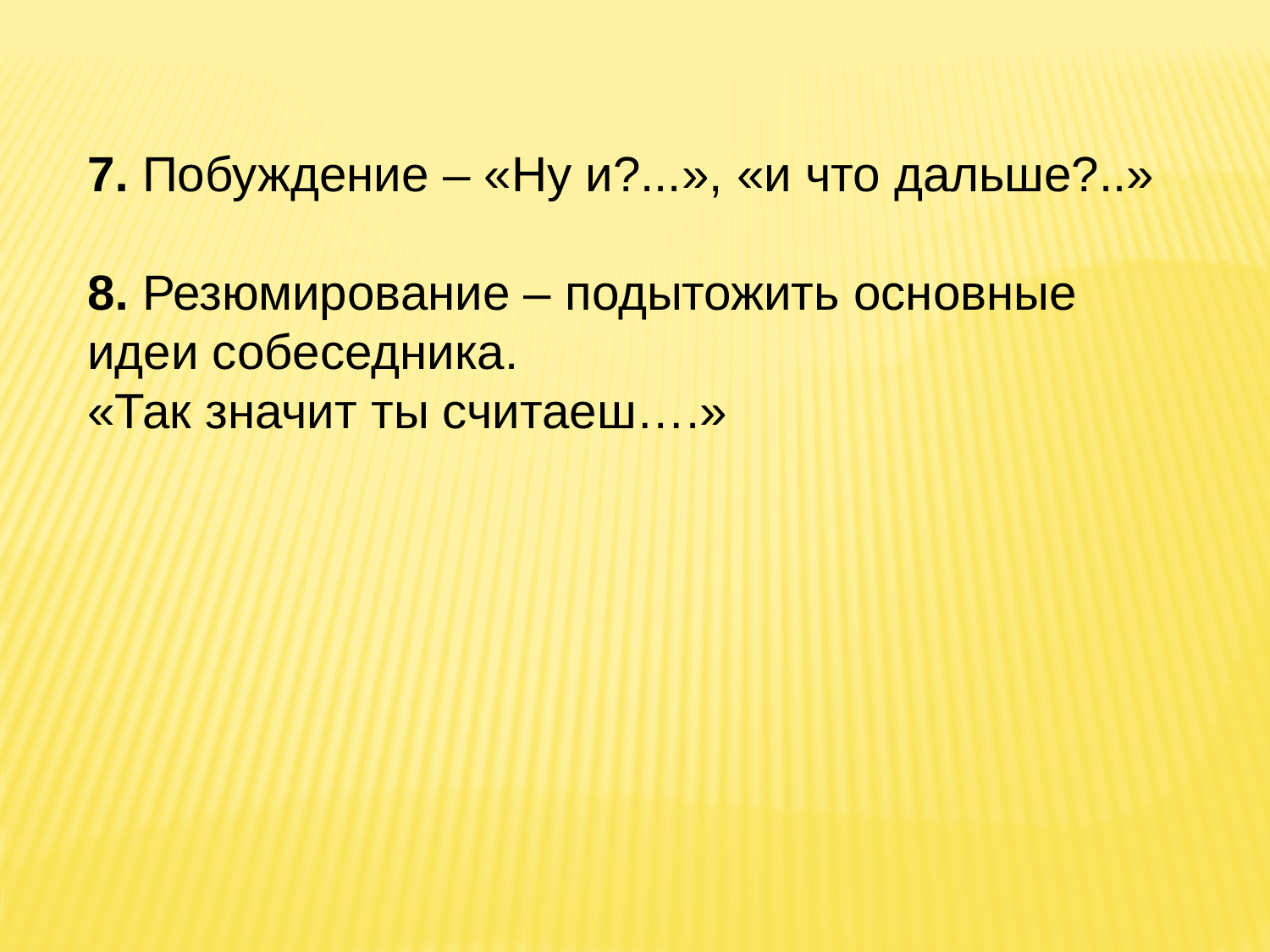

7. Побуждение – «Ну и?...», «и что дальше?..»

8. Резюмирование – подытожить основные идеи собеседника.
«Так значит ты считаеш….»